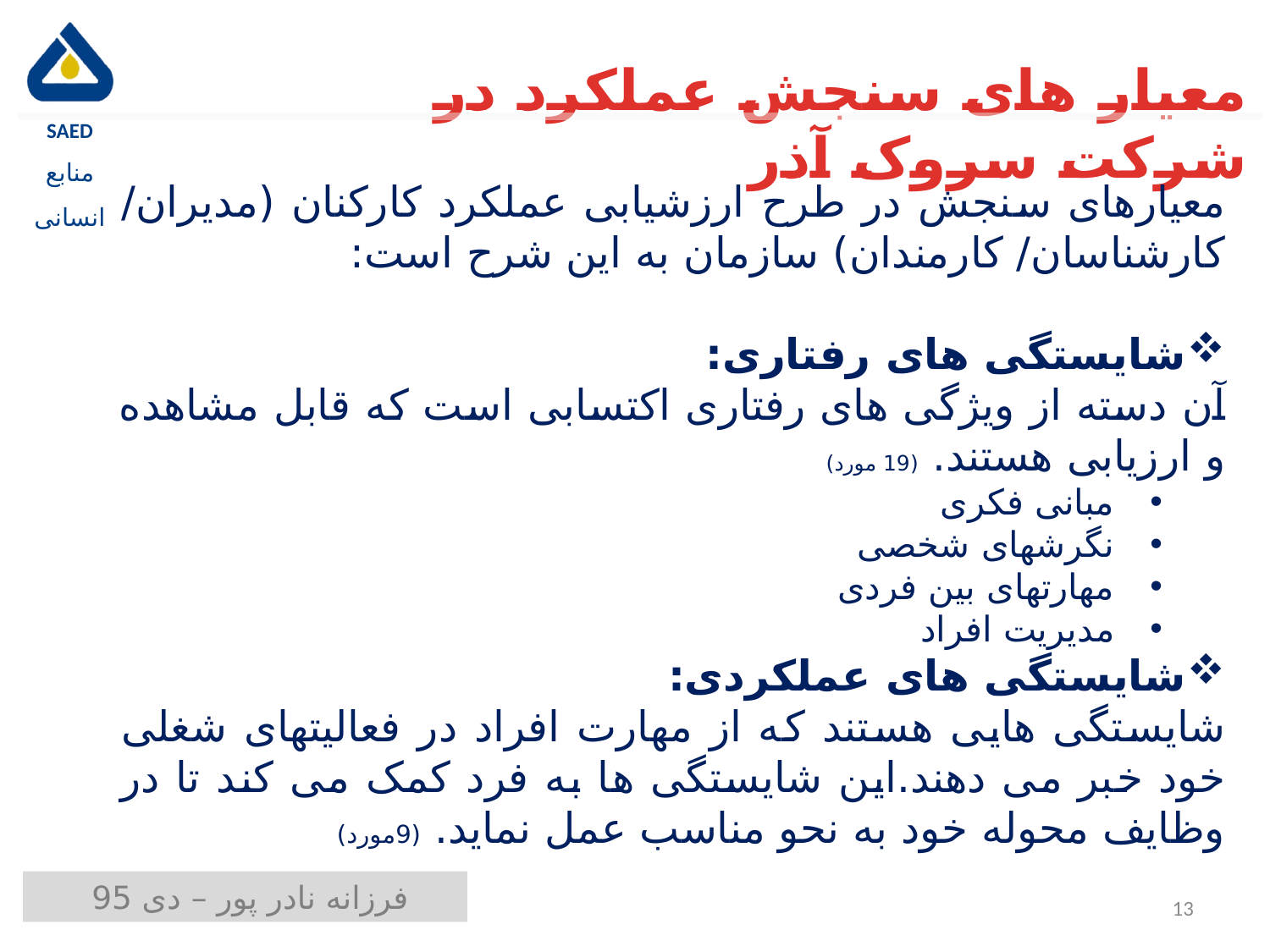

معیار های سنجش عملکرد در شرکت سروک آذر
معیارهای سنجش در طرح ارزشیابی عملکرد کارکنان (مدیران/ کارشناسان/ کارمندان) سازمان به این شرح است:

شایستگی های رفتاری:
آن دسته از ویژگی های رفتاری اکتسابی است که قابل مشاهده و ارزیابی هستند. (19 مورد)
مبانی فکری
نگرشهای شخصی
مهارتهای بین فردی
مدیریت افراد
شایستگی های عملکردی:
شایستگی هایی هستند که از مهارت افراد در فعالیتهای شغلی خود خبر می دهند.این شایستگی ها به فرد کمک می کند تا در وظایف محوله خود به نحو مناسب عمل نماید. (9مورد)
13